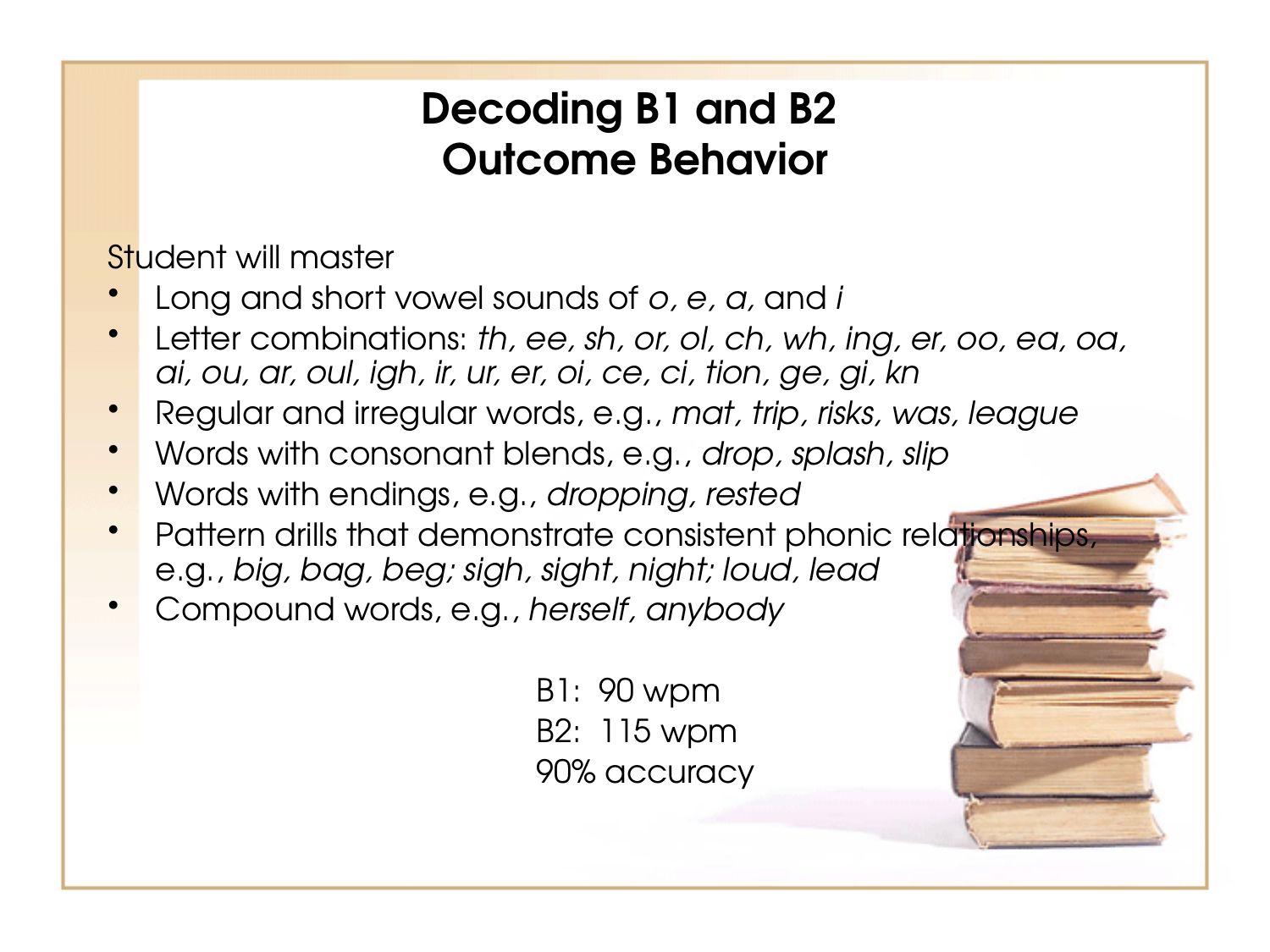

# Decoding B1 and B2 Outcome Behavior

Student will master
Long and short vowel sounds of o, e, a, and i
Letter combinations: th, ee, sh, or, ol, ch, wh, ing, er, oo, ea, oa, ai, ou, ar, oul, igh, ir, ur, er, oi, ce, ci, tion, ge, gi, kn
Regular and irregular words, e.g., mat, trip, risks, was, league
Words with consonant blends, e.g., drop, splash, slip
Words with endings, e.g., dropping, rested
Pattern drills that demonstrate consistent phonic relationships, e.g., big, bag, beg; sigh, sight, night; loud, lead
Compound words, e.g., herself, anybody

				B1:  90 wpm
				B2:  115 wpm
				90% accuracy